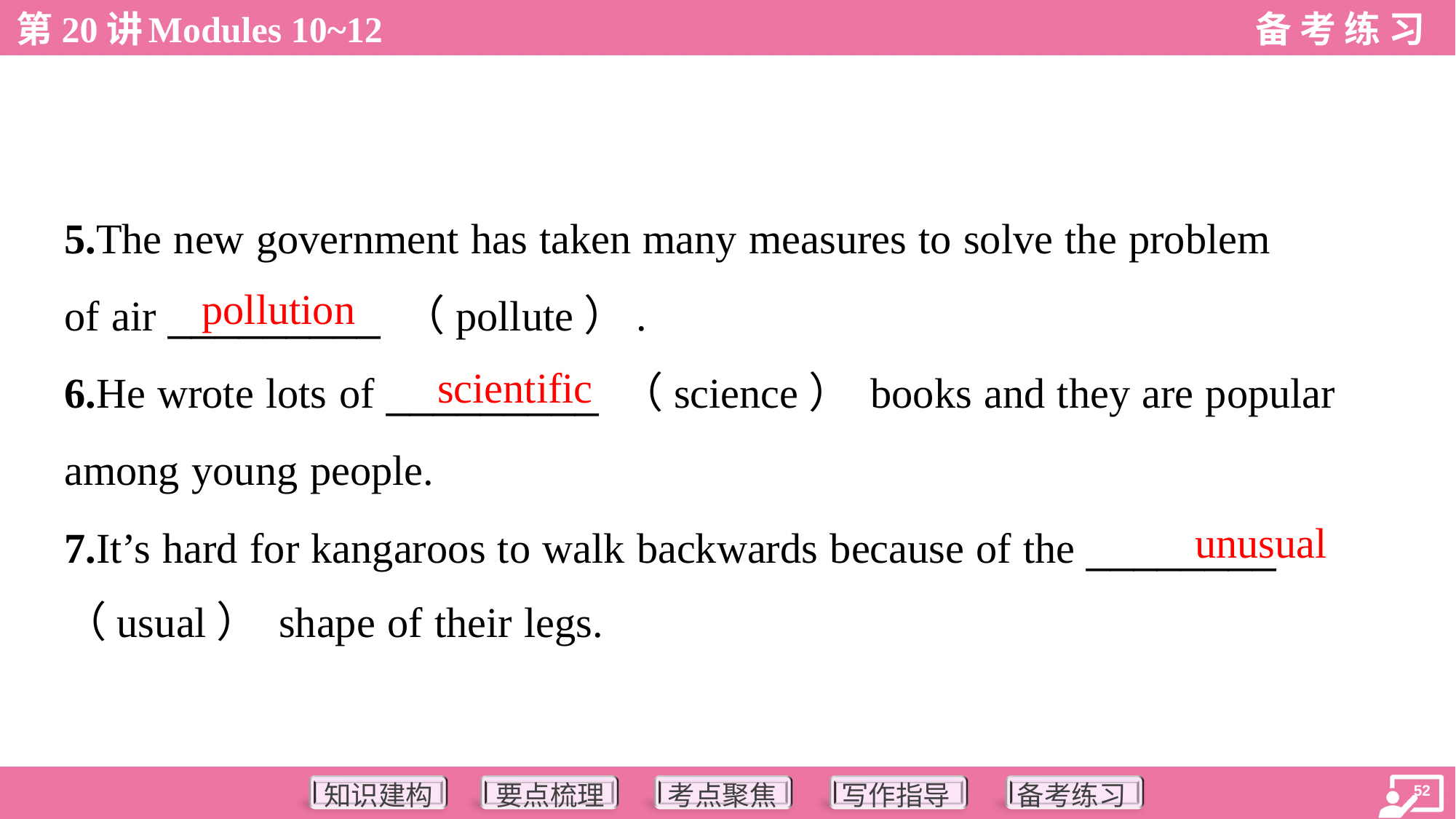

5.The new government has taken many measures to solve the problem
of air _________ （pollute）.
6.He wrote lots of _________ （science） books and they are popular
among young people.
7.It’s hard for kangaroos to walk backwards because of the ________
（usual） shape of their legs.
pollution
scientific
unusual